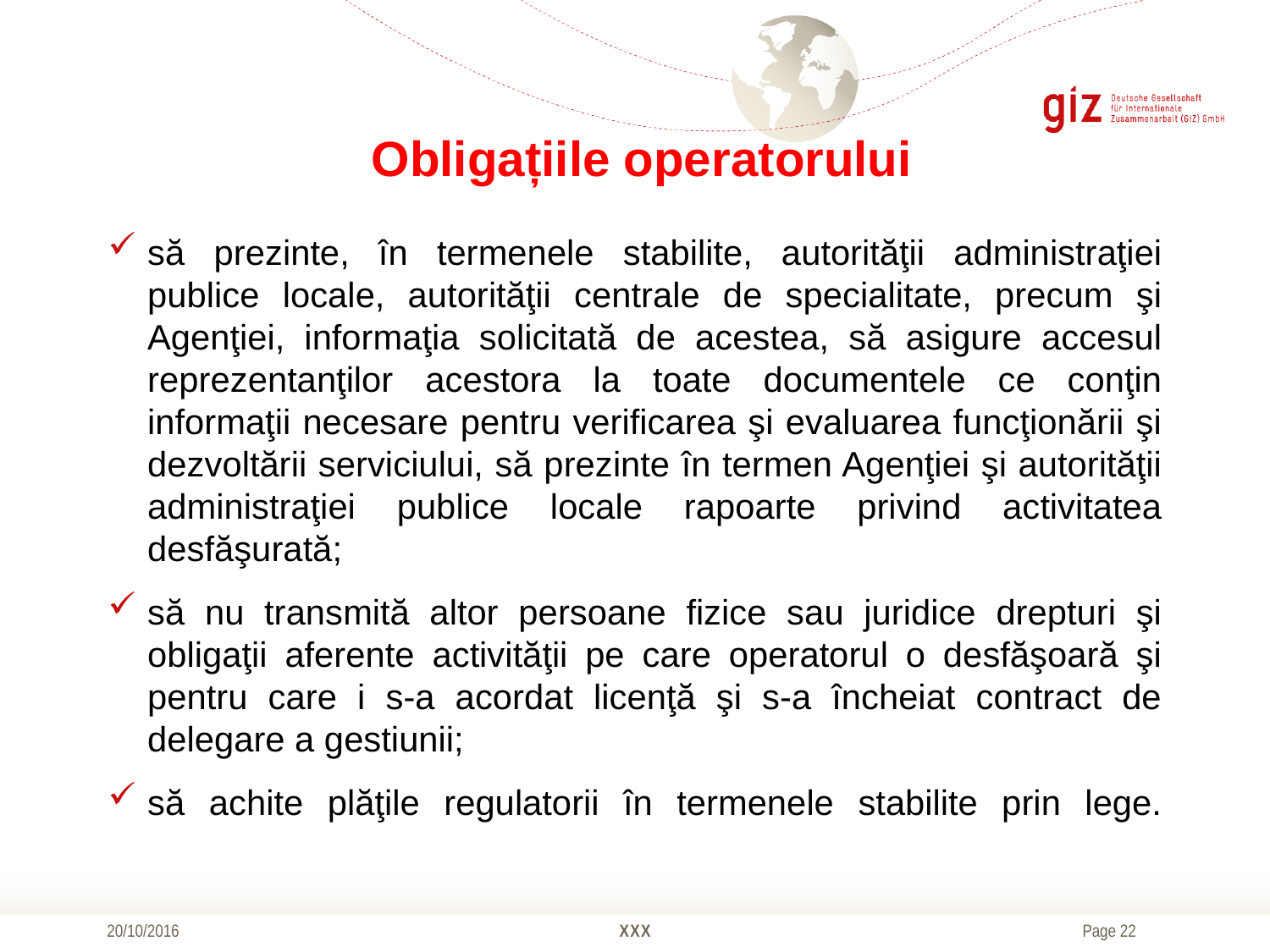

# Obligațiile operatorului
să prezinte, în termenele stabilite, autorităţii administraţiei publice locale, autorităţii centrale de specialitate, precum şi Agenţiei, informaţia solicitată de acestea, să asigure accesul reprezentanţilor acestora la toate documentele ce conţin informaţii necesare pentru verificarea şi evaluarea funcţionării şi dezvoltării serviciului, să prezinte în termen Agenţiei şi autorităţii administraţiei publice locale rapoarte privind activitatea desfăşurată;

să nu transmită altor persoane fizice sau juridice drepturi şi obligaţii aferente activităţii pe care operatorul o desfăşoară şi pentru care i s-a acordat licenţă şi s-a încheiat contract de delegare a gestiunii;

să achite plăţile regulatorii în termenele stabilite prin lege.

20/10/2016
XXX